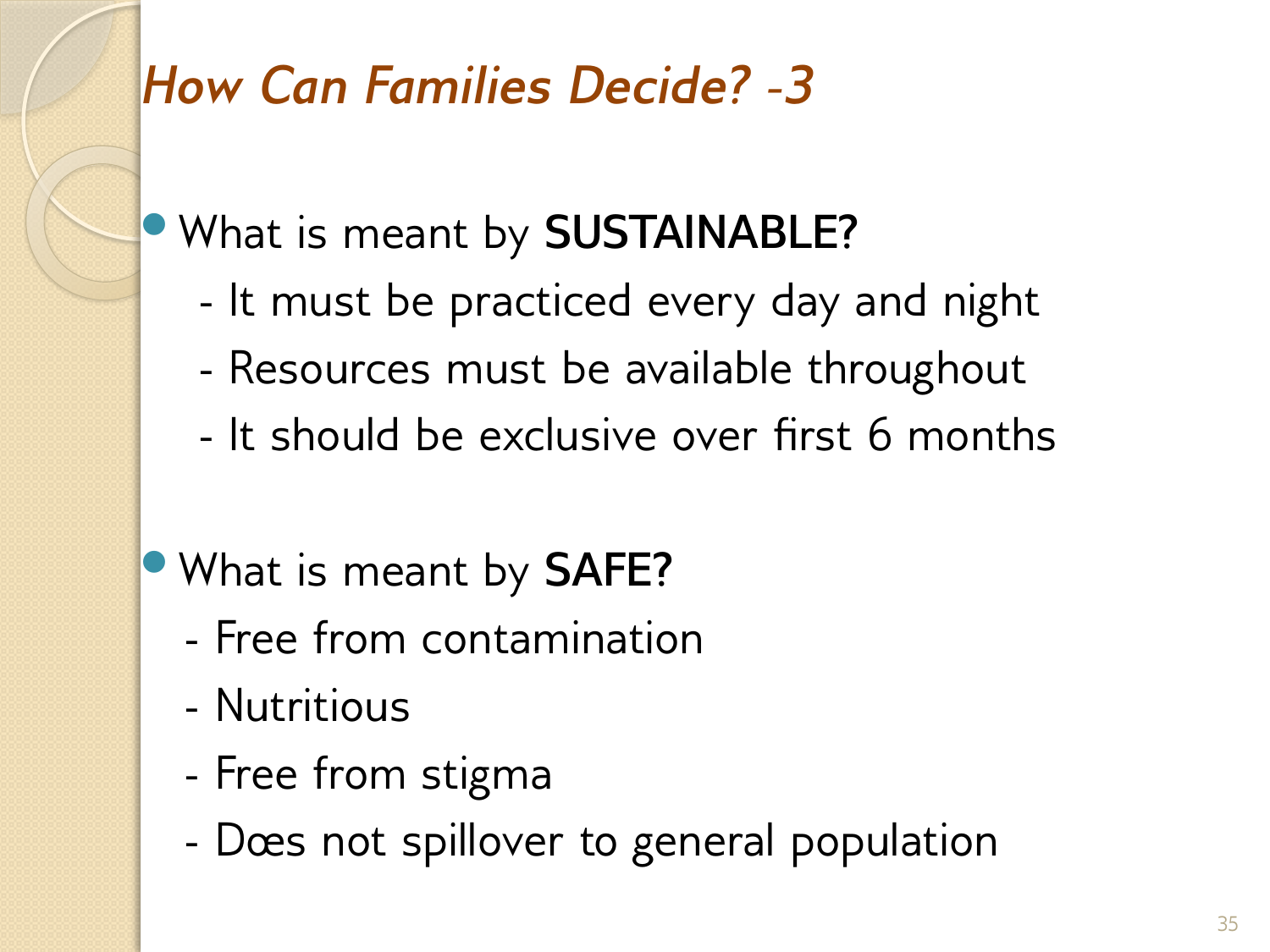

How Can Families Decide? -3

What is meant by SUSTAINABLE?
    - It must be practiced every day and night
    - Resources must be available throughout
    - It should be exclusive over first 6 months

What is meant by SAFE?
   - Free from contamination
   - Nutritious
   - Free from stigma
   - Does not spillover to general population
35